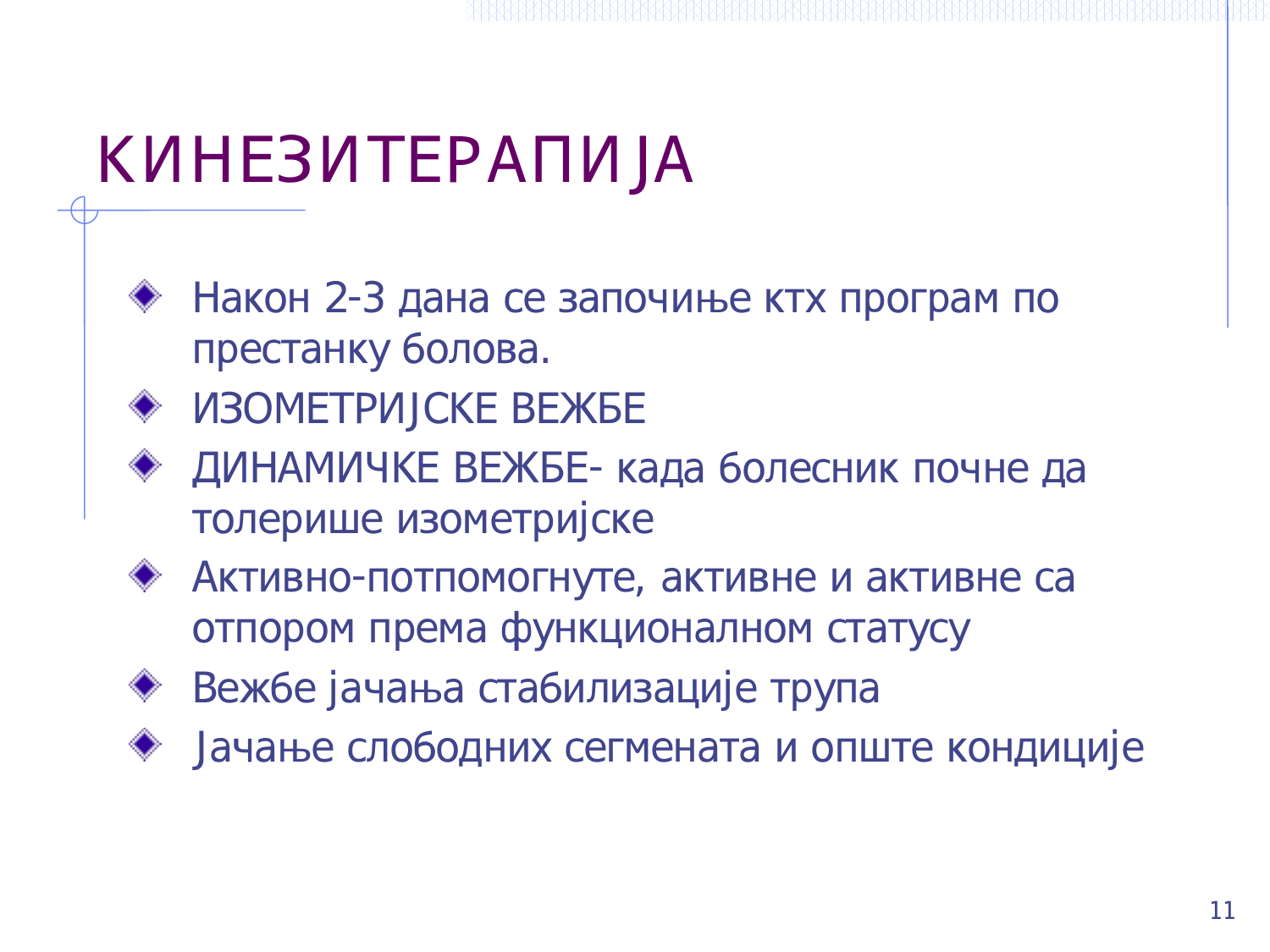

# КИНЕЗИТЕРАПИЈА
Након 2-3 дана се започиње ктх програм по престанку болова.
ИЗОМЕТРИЈСКЕ ВЕЖБЕ
ДИНАМИЧКЕ ВЕЖБЕ- када болесник почне да толерише изометријске
Активно-потпомогнуте, активне и активне са отпором према функционалном статусу
Вежбе јачања стабилизације трупа
Јачање слободних сегмената и опште кондиције

11